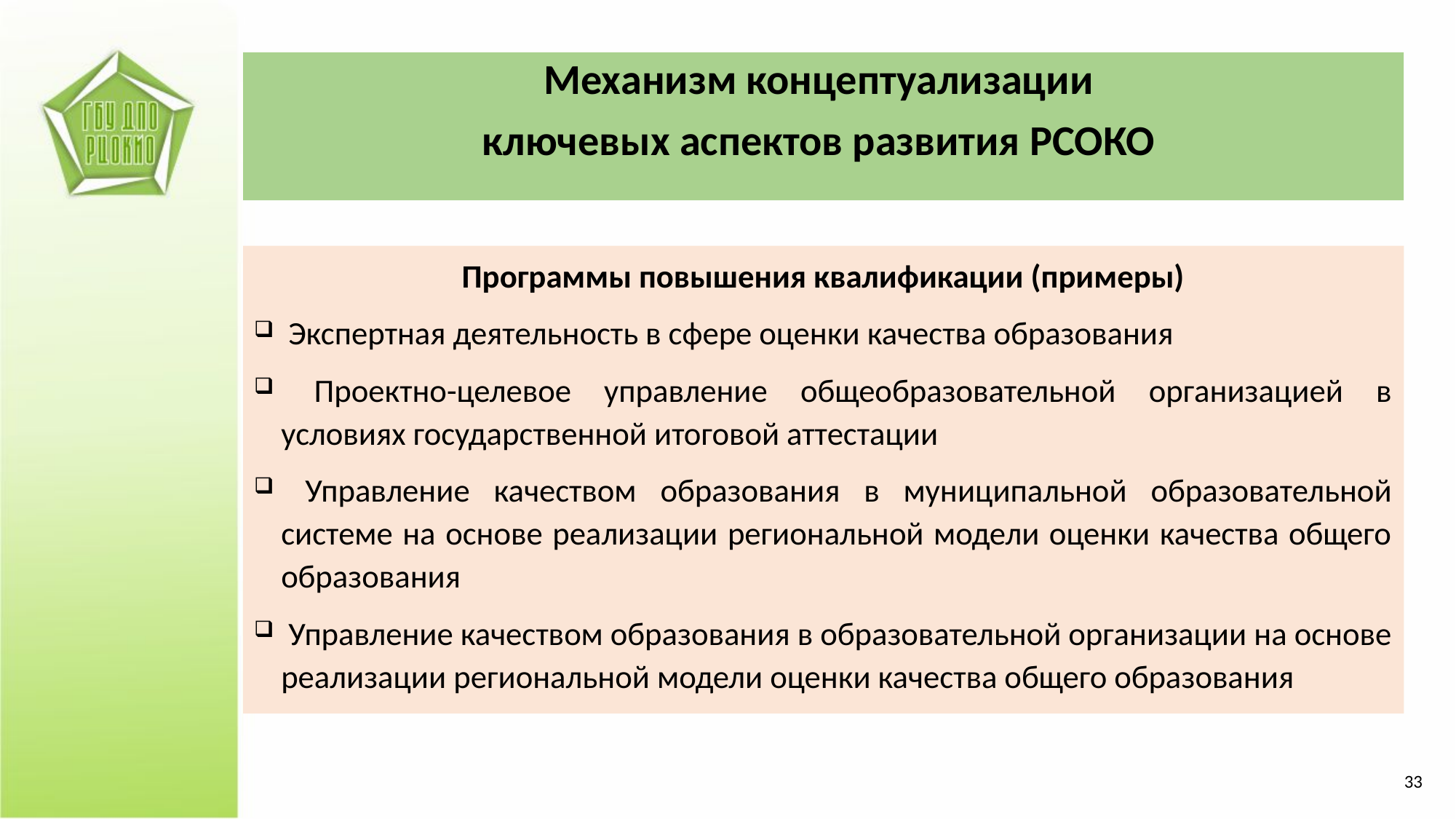

Механизм концептуализации
ключевых аспектов развития РСОКО
Программы повышения квалификации (примеры)
 Экспертная деятельность в сфере оценки качества образования
 Проектно-целевое управление общеобразовательной организацией в условиях государственной итоговой аттестации
 Управление качеством образования в муниципальной образовательной системе на основе реализации региональной модели оценки качества общего образования
 Управление качеством образования в образовательной организации на основе реализации региональной модели оценки качества общего образования

33